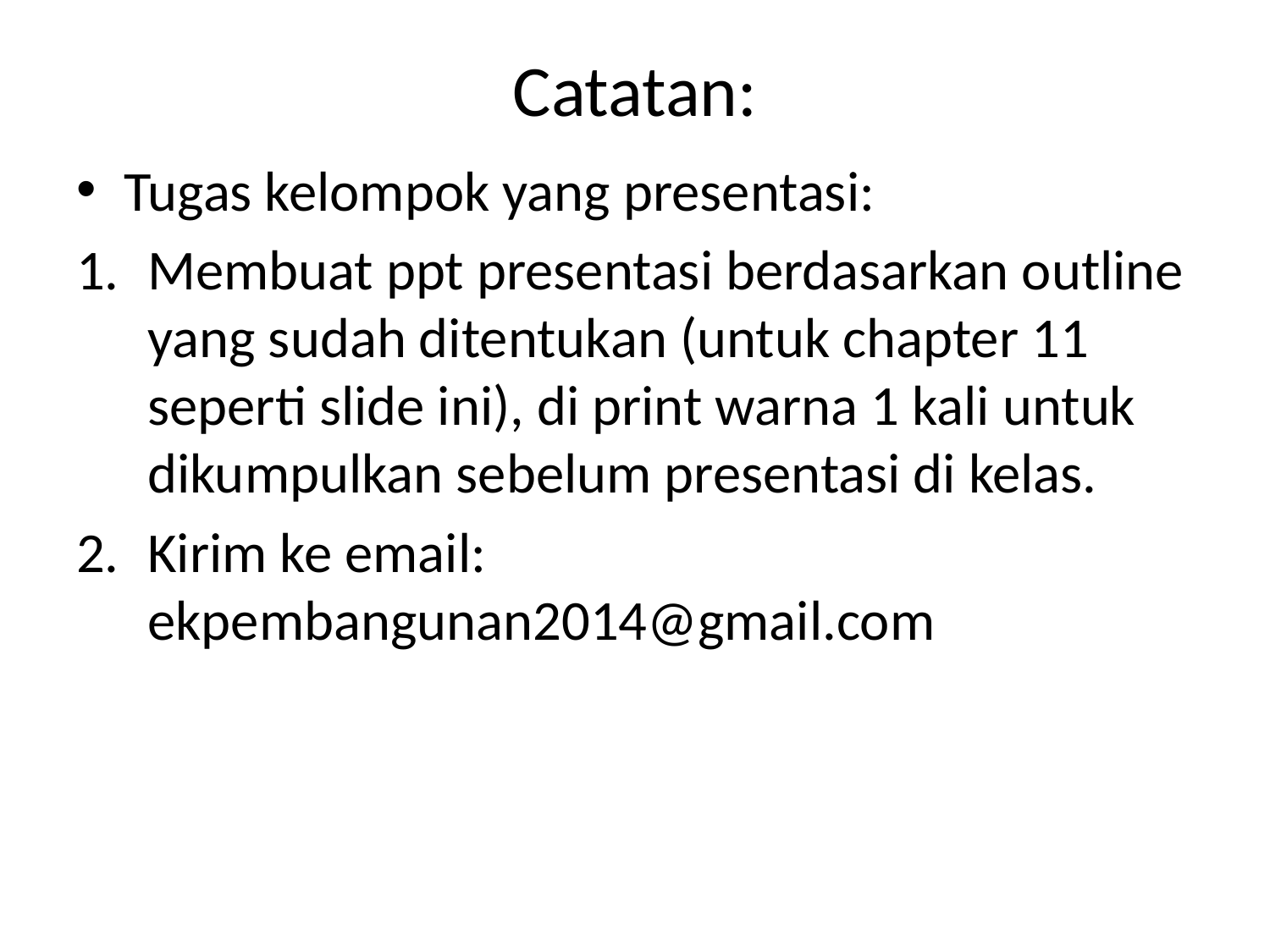

# Catatan:
Tugas kelompok yang presentasi:
Membuat ppt presentasi berdasarkan outline yang sudah ditentukan (untuk chapter 11 seperti slide ini), di print warna 1 kali untuk dikumpulkan sebelum presentasi di kelas.
Kirim ke email: ekpembangunan2014@gmail.com